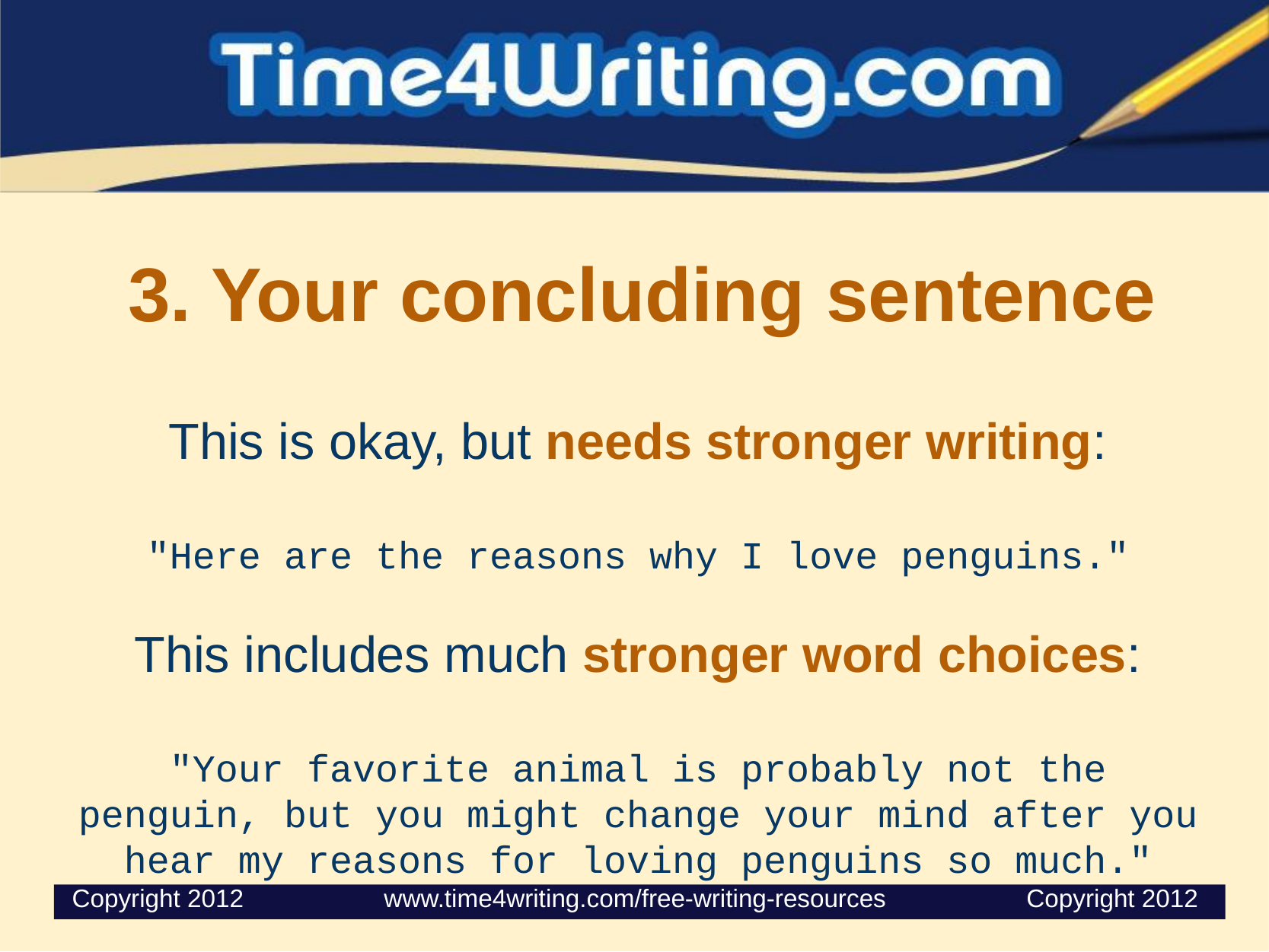

# 3. Your concluding sentence
This is okay, but needs stronger writing:

"Here are the reasons why I love penguins."

This includes much stronger word choices:

"Your favorite animal is probably not the penguin, but you might change your mind after you hear my reasons for loving penguins so much."

 Copyright 2012                    www.time4writing.com/free-writing-resources                    Copyright 2012